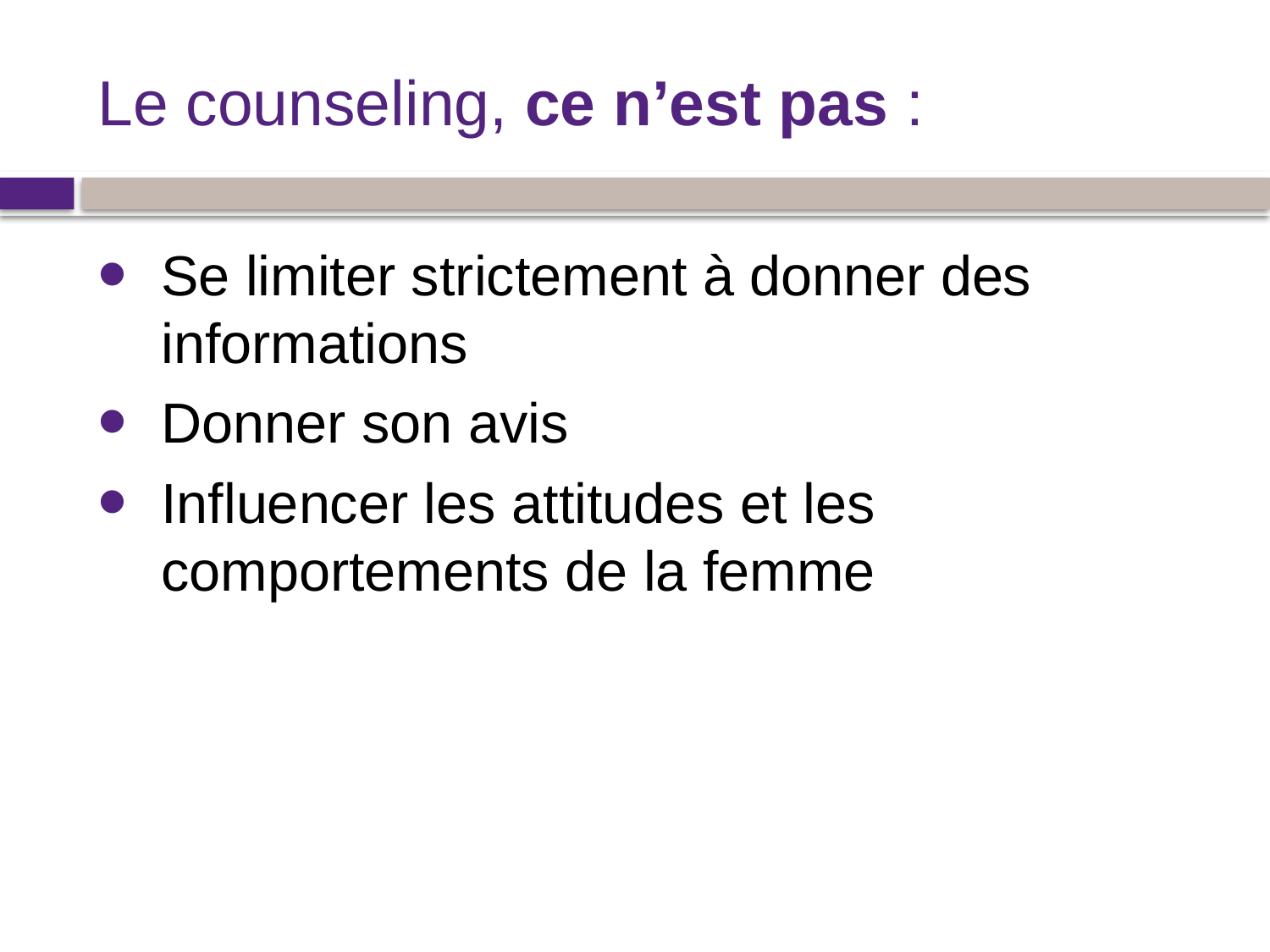

# Le counseling, ce n’est pas :
Se limiter strictement à donner des informations
Donner son avis
Influencer les attitudes et les comportements de la femme